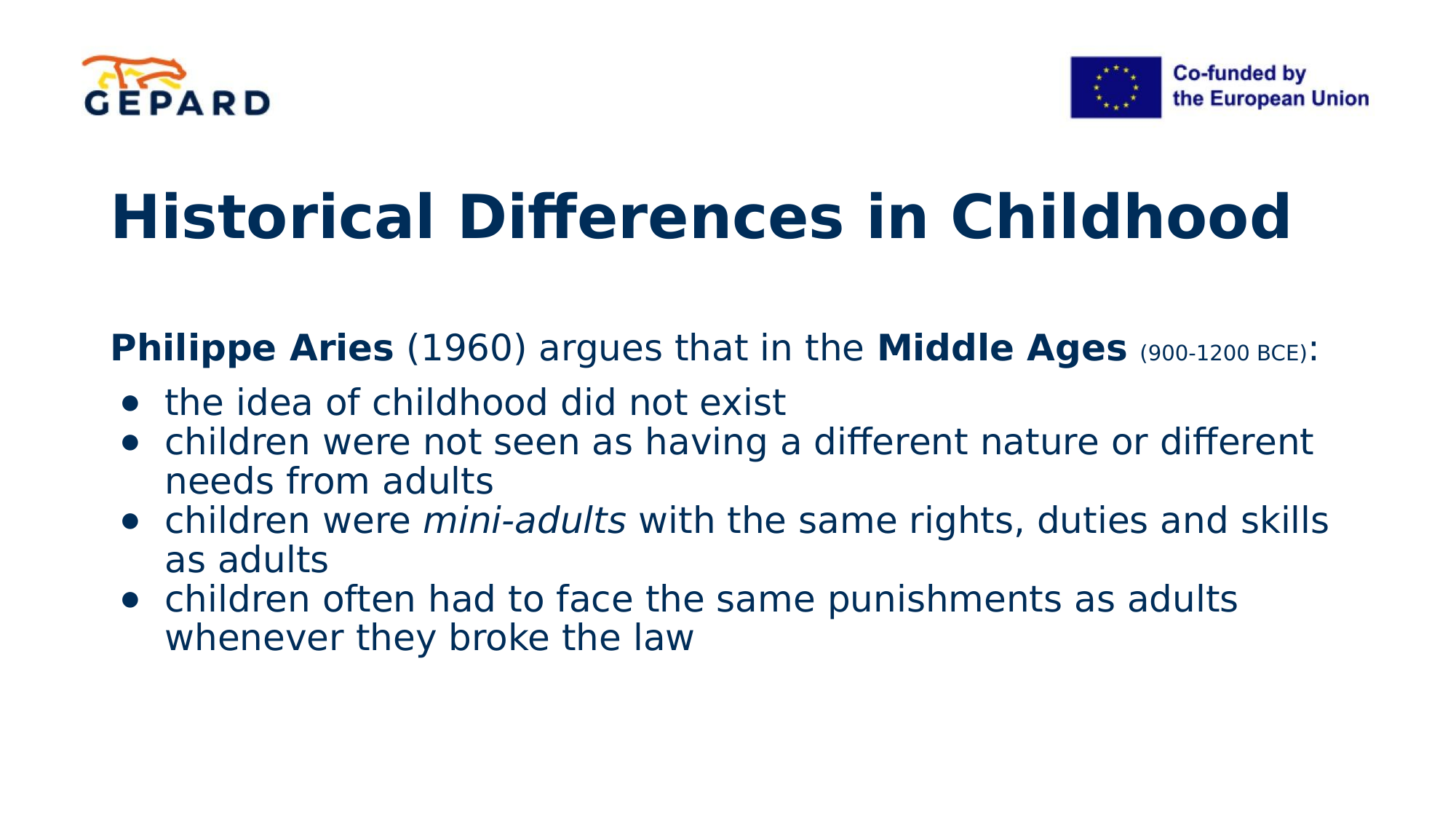

# Historical Differences in Childhood
Philippe Aries (1960) argues that in the Middle Ages (900-1200 BCE):
the idea of childhood did not exist
children were not seen as having a different nature or different needs from adults
children were mini-adults with the same rights, duties and skills as adults
children often had to face the same punishments as adults whenever they broke the law